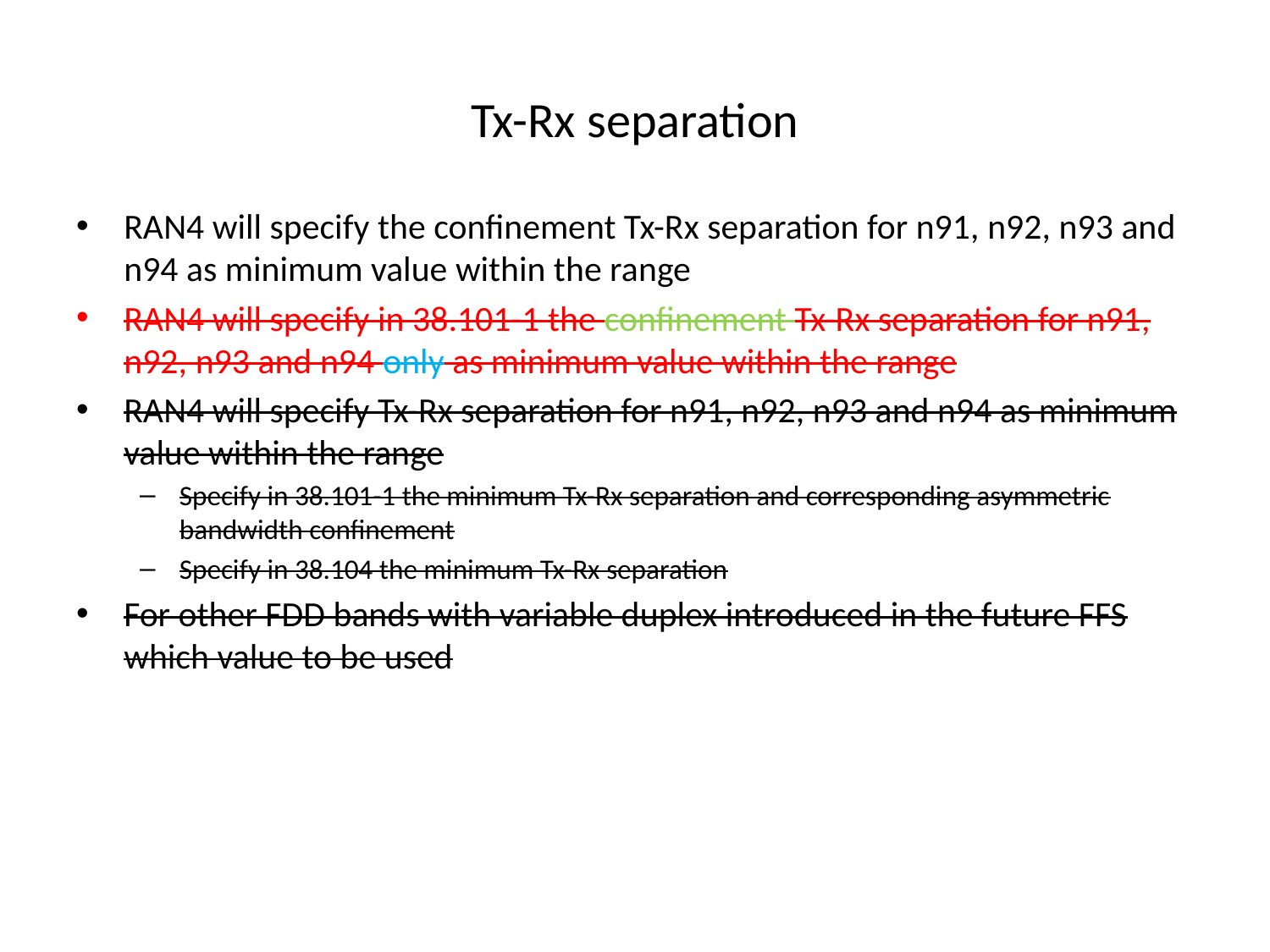

# Tx-Rx separation
RAN4 will specify the confinement Tx-Rx separation for n91, n92, n93 and n94 as minimum value within the range
RAN4 will specify in 38.101-1 the confinement Tx-Rx separation for n91, n92, n93 and n94 only as minimum value within the range
RAN4 will specify Tx-Rx separation for n91, n92, n93 and n94 as minimum value within the range
Specify in 38.101-1 the minimum Tx-Rx separation and corresponding asymmetric bandwidth confinement
Specify in 38.104 the minimum Tx-Rx separation
For other FDD bands with variable duplex introduced in the future FFS which value to be used